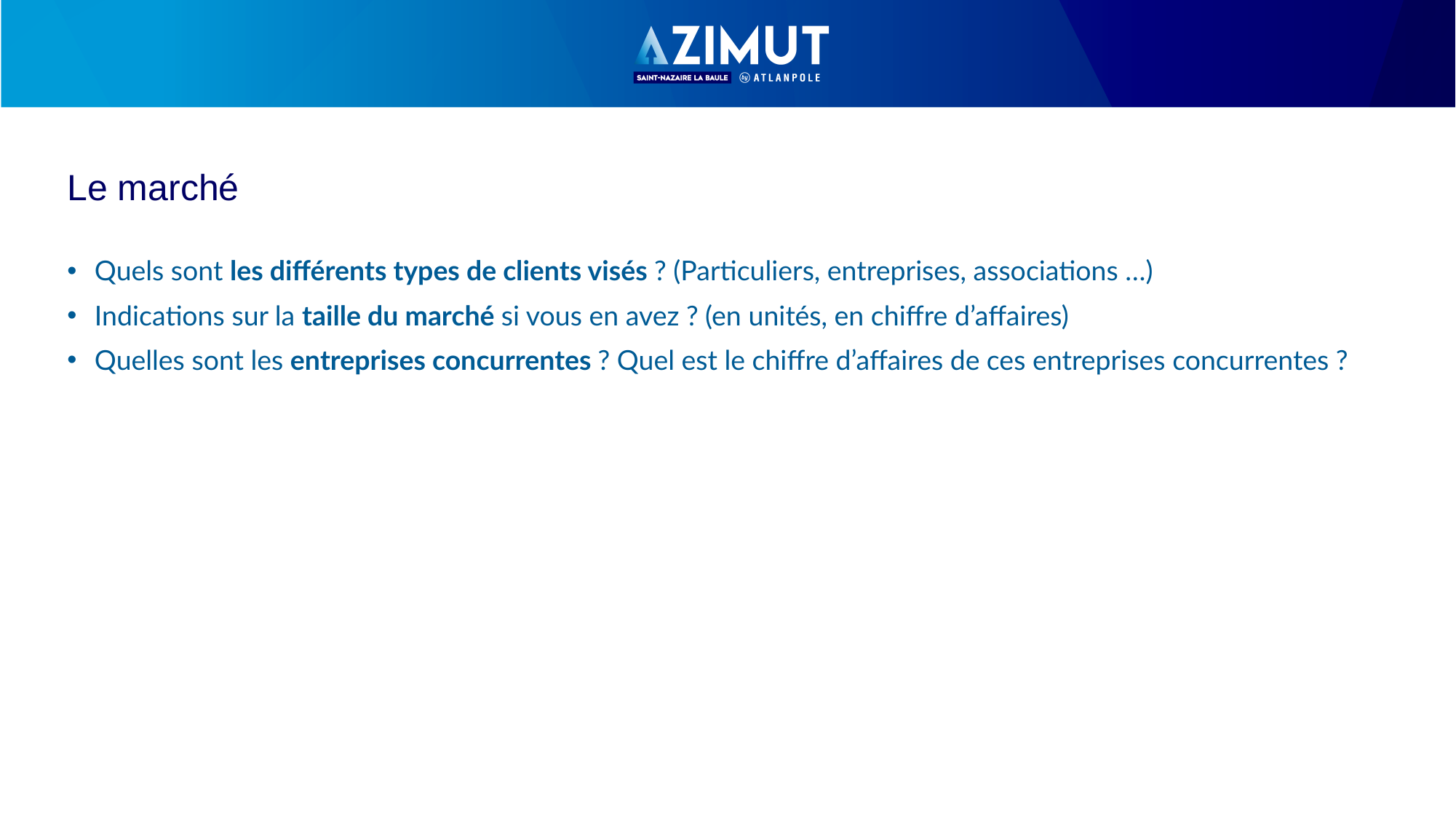

# Le marché
Quels sont les différents types de clients visés ? (Particuliers, entreprises, associations …)
Indications sur la taille du marché si vous en avez ? (en unités, en chiffre d’affaires)
Quelles sont les entreprises concurrentes ? Quel est le chiffre d’affaires de ces entreprises concurrentes ?